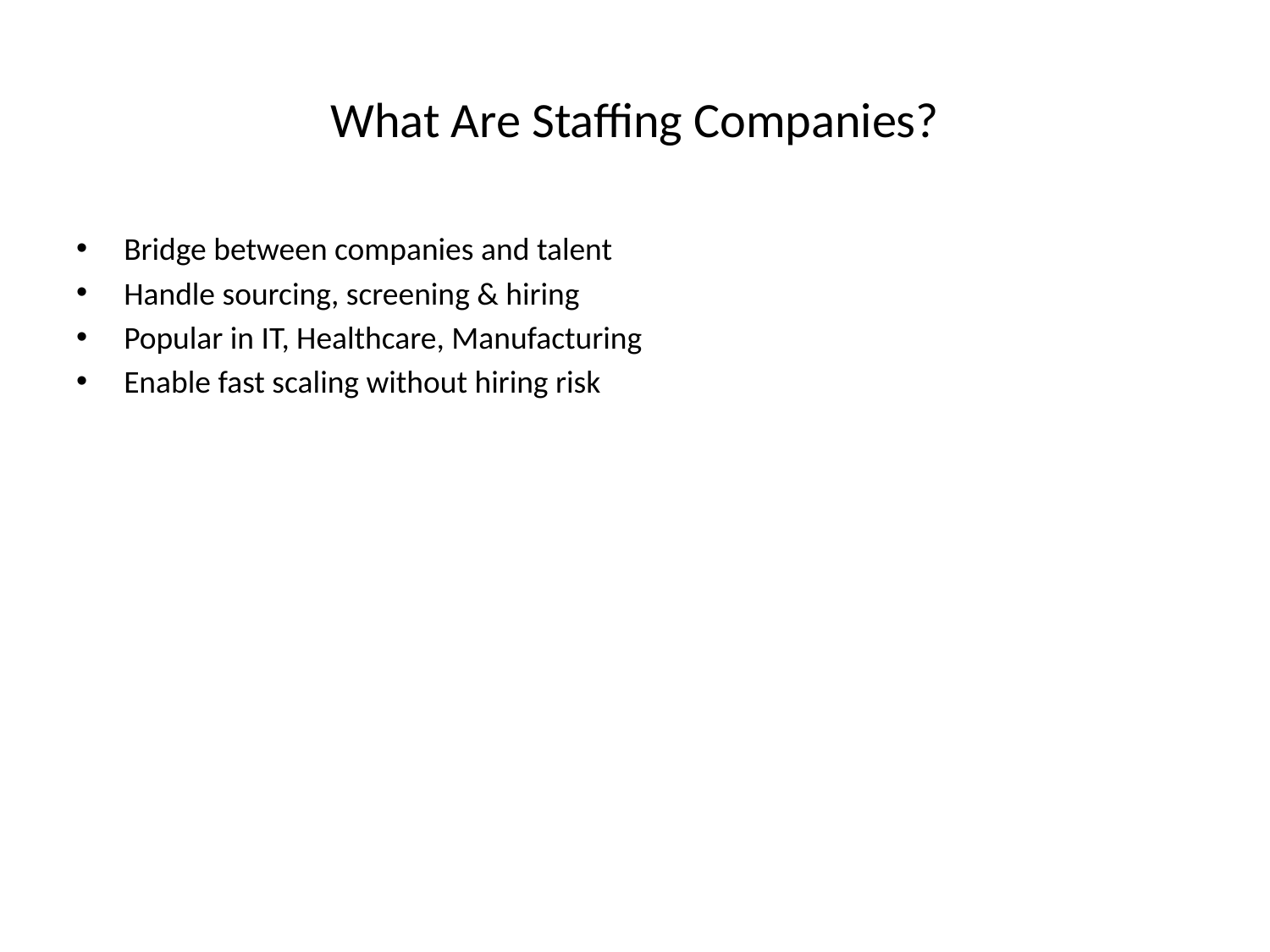

# What Are Staffing Companies?
Bridge between companies and talent
Handle sourcing, screening & hiring
Popular in IT, Healthcare, Manufacturing
Enable fast scaling without hiring risk